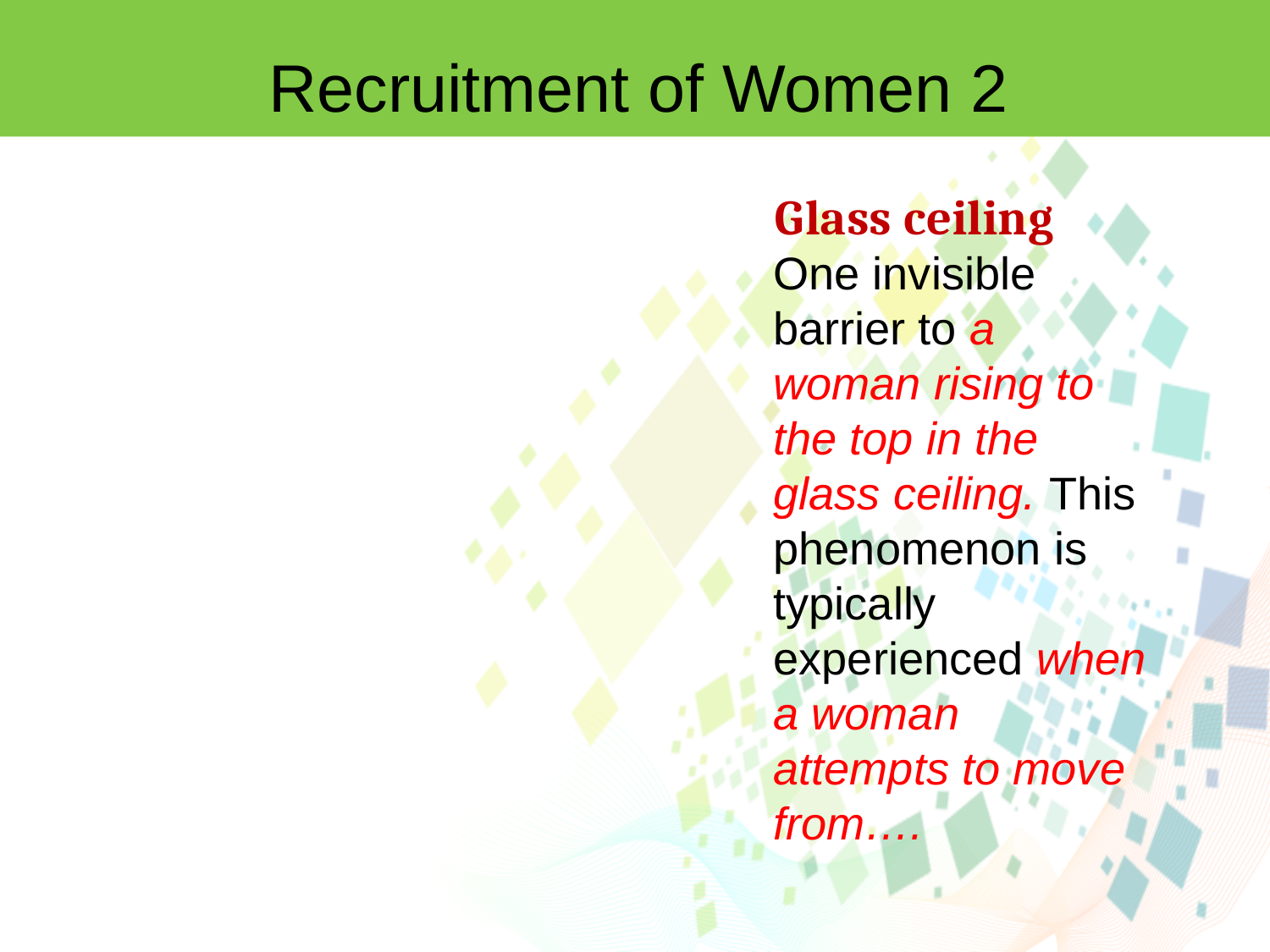

Recruitment of Women 2
Glass ceiling
One invisible barrier to a woman rising to the top in the glass ceiling. This phenomenon is typically experienced when a woman attempts to move from….